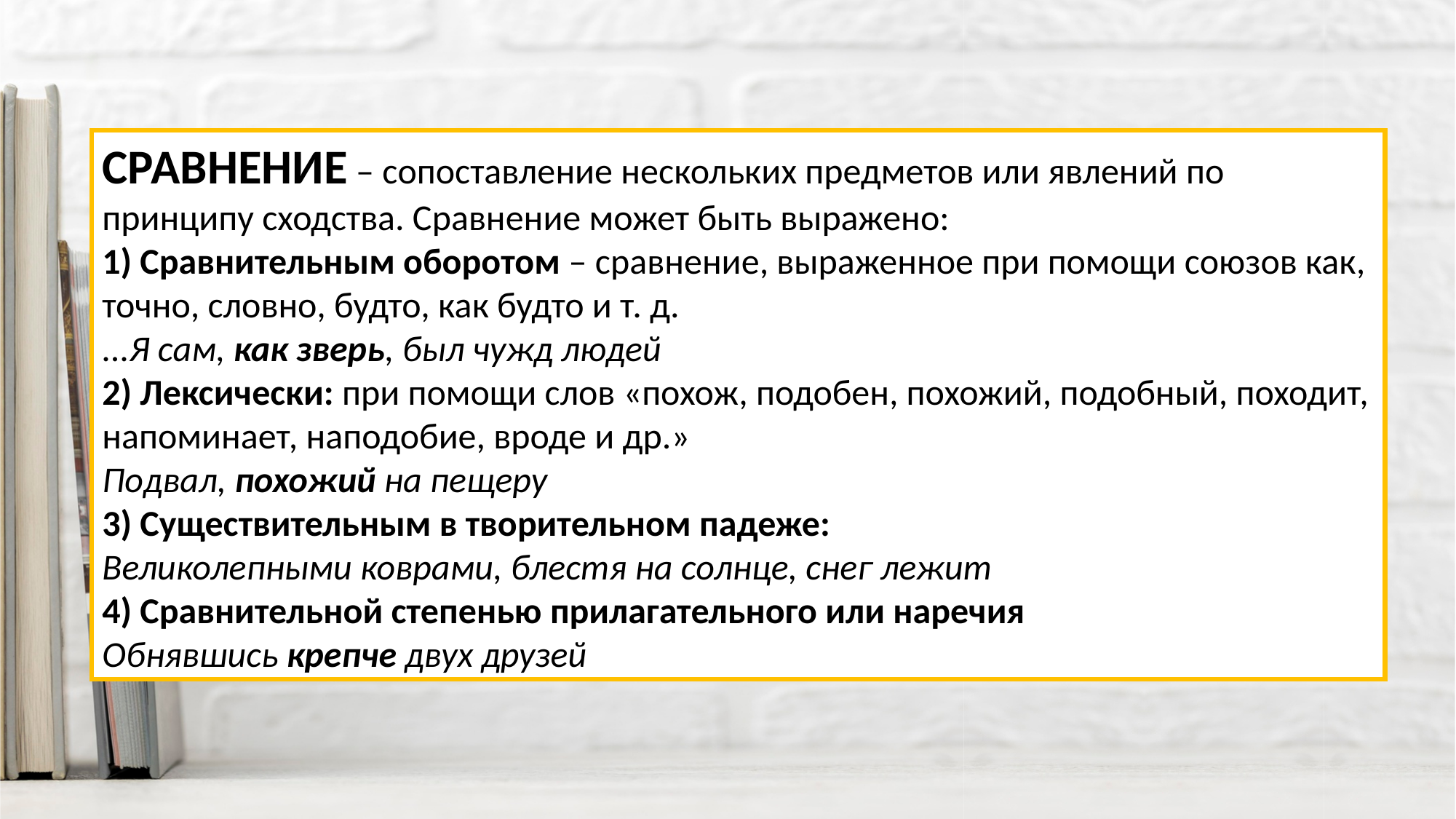

СРАВНЕНИЕ – сопоставление нескольких предметов или явлений по принципу сходства. Сравнение может быть выражено:
1) Сравнительным оборотом – сравнение, выраженное при помощи союзов как, точно, словно, будто, как будто и т. д.
...Я сам, как зверь, был чужд людей
2) Лексически: при помощи слов «похож, подобен, похожий, подобный, походит, напоминает, наподобие, вроде и др.»
Подвал, похожий на пещеру
3) Существительным в творительном падеже: 
Великолепными коврами, блестя на солнце, снег лежит
4) Сравнительной степенью прилагательного или наречия
Обнявшись крепче двух друзей